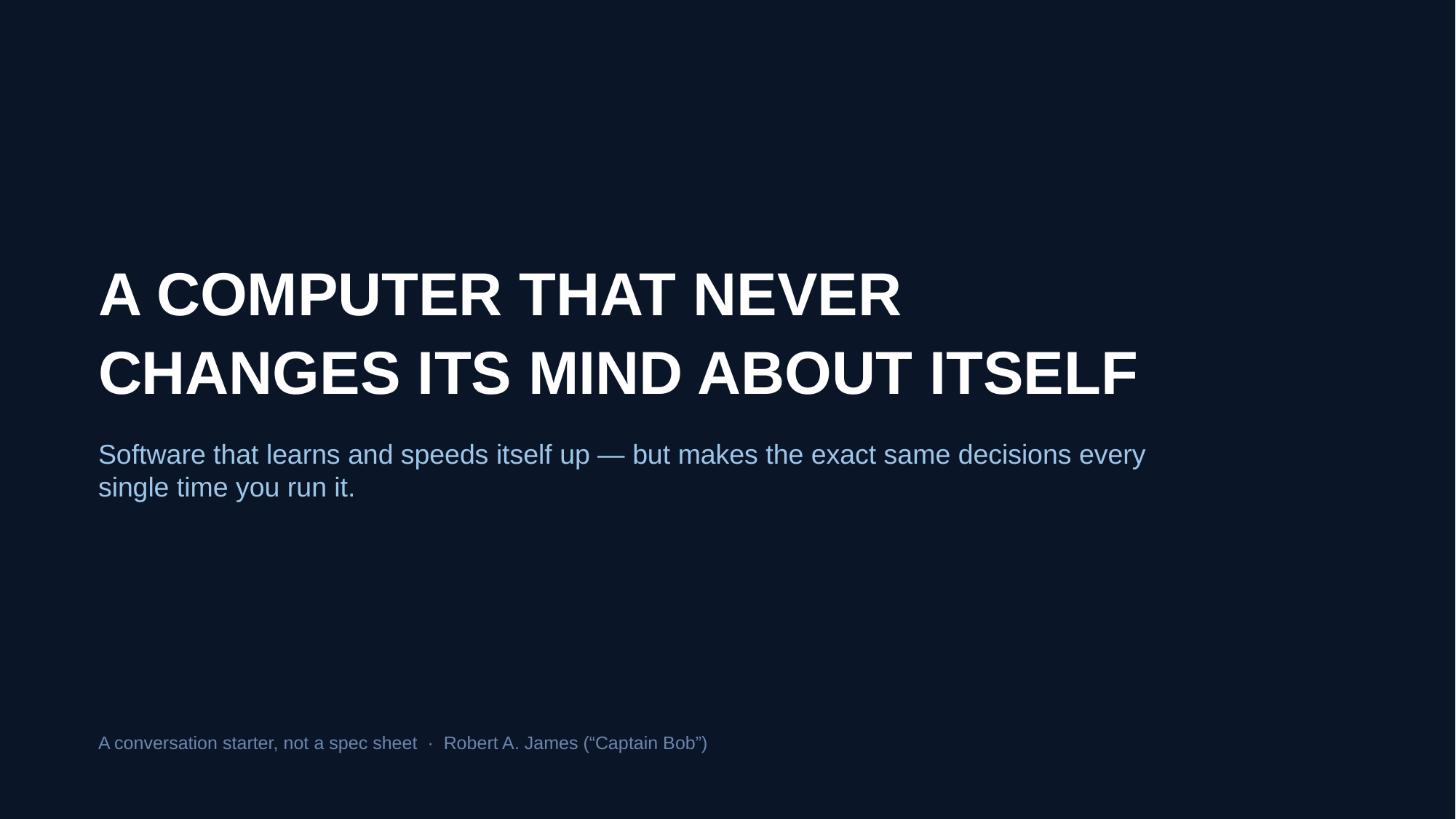

A COMPUTER THAT NEVER
CHANGES ITS MIND ABOUT ITSELF
Software that learns and speeds itself up — but makes the exact same decisions every single time you run it.
A conversation starter, not a spec sheet  ·  Robert A. James (“Captain Bob”)